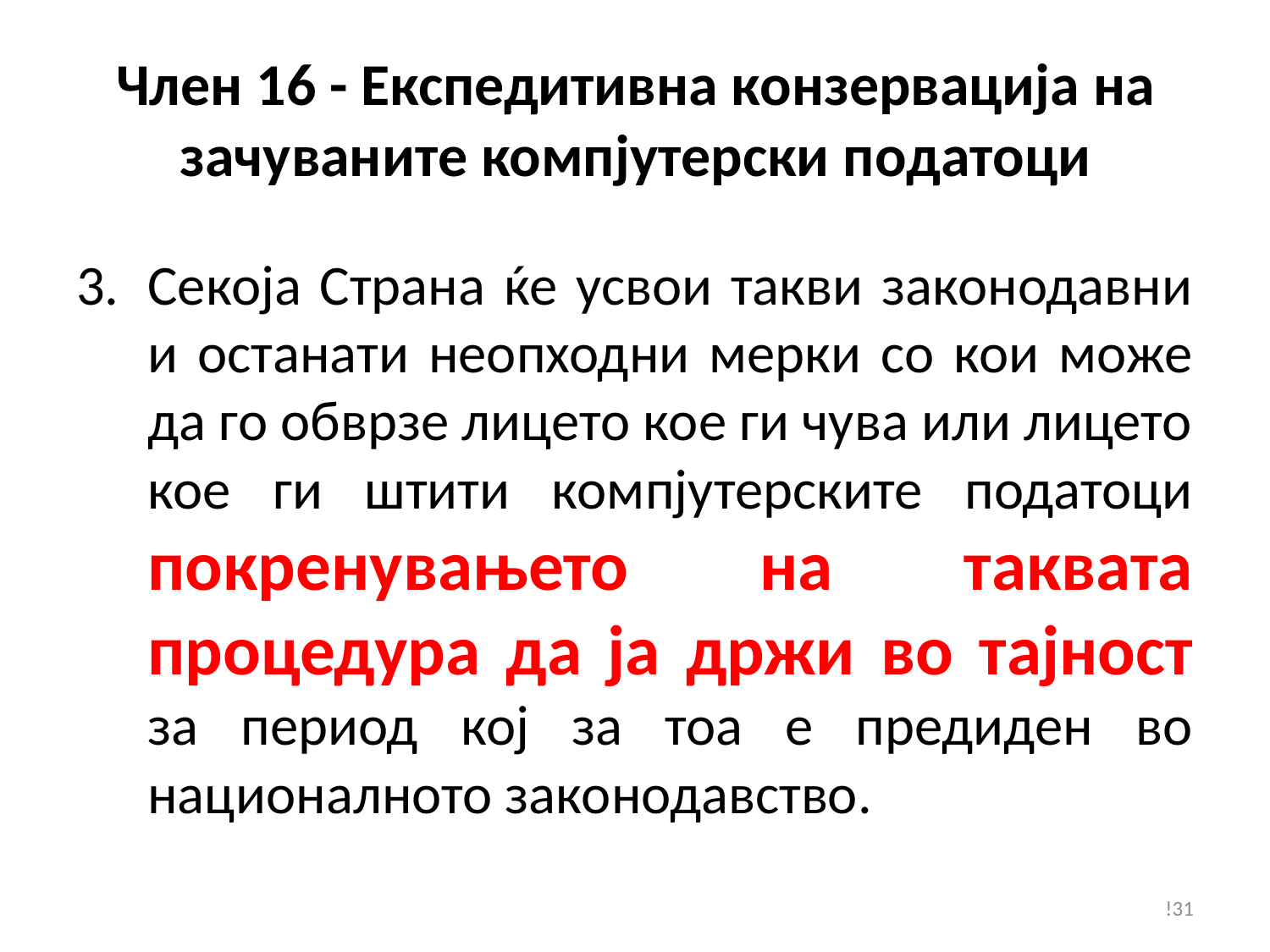

# Член 16 - Експедитивна конзервација на зачуваните компјутерски податоци
Секоја Страна ќе усвои такви законодавни и останати неопходни мерки со кои може да го обврзе лицето кое ги чува или лицето кое ги штити компјутерските податоци покренувањето на таквата процедура да ја држи во тајност за период кој за тоа е предиден во националното законодавство.
!31